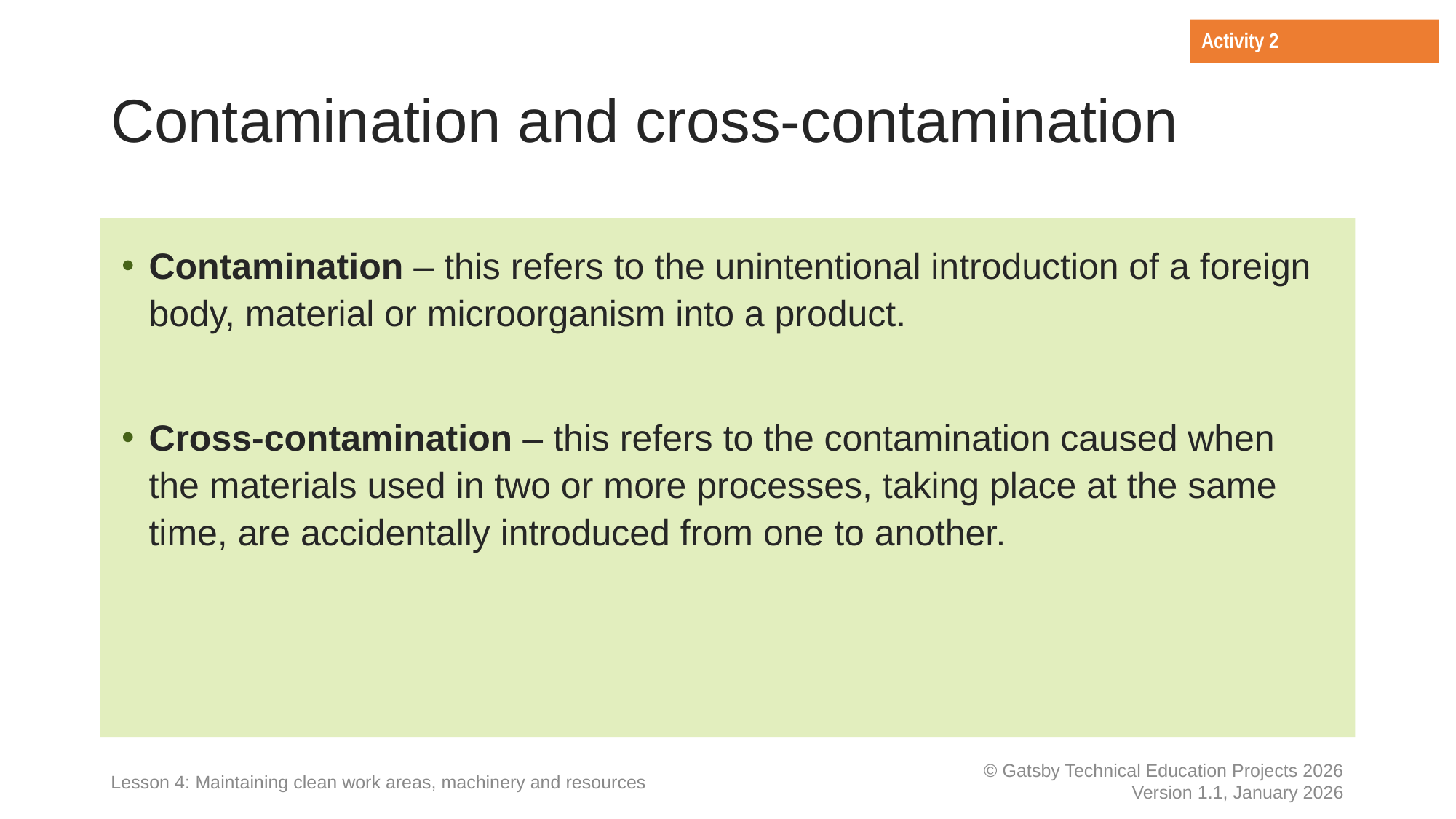

Activity 2
# Contamination and cross-contamination
Contamination – this refers to the unintentional introduction of a foreign body, material or microorganism into a product.

Cross-contamination – this refers to the contamination caused when the materials used in two or more processes, taking place at the same time, are accidentally introduced from one to another.
Lesson 4: Maintaining clean work areas, machinery and resources